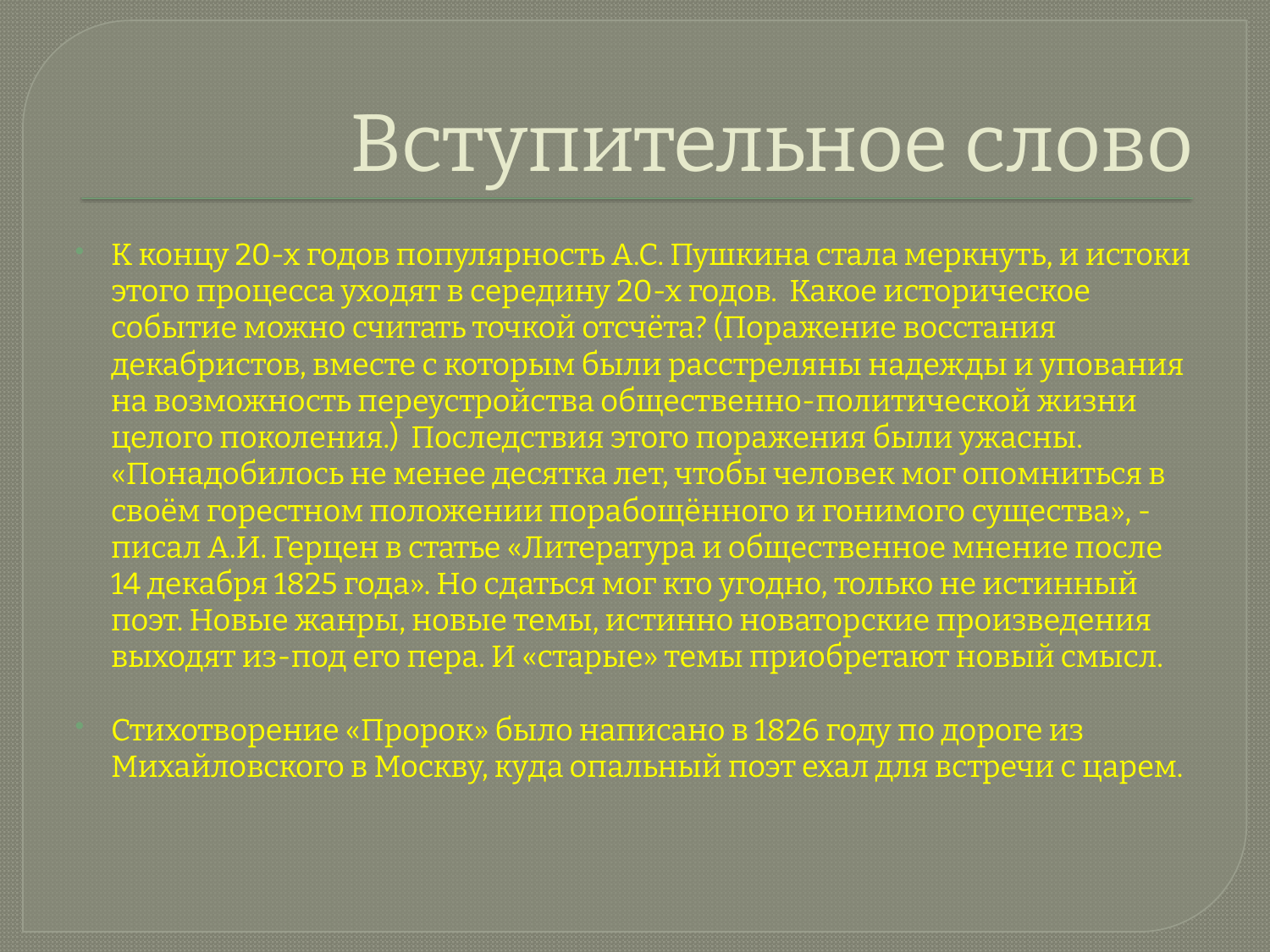

# Вступительное слово
К концу 20-х годов популярность А.С. Пушкина стала меркнуть, и истоки этого процесса уходят в середину 20-х годов.  Какое историческое событие можно считать точкой отсчёта? (Поражение восстания декабристов, вместе с которым были расстреляны надежды и упования на возможность переустройства общественно-политической жизни целого поколения.)  Последствия этого поражения были ужасны. «Понадобилось не менее десятка лет, чтобы человек мог опомниться в своём горестном положении порабощённого и гонимого существа», - писал А.И. Герцен в статье «Литература и общественное мнение после 14 декабря 1825 года». Но сдаться мог кто угодно, только не истинный поэт. Новые жанры, новые темы, истинно новаторские произведения выходят из-под его пера. И «старые» темы приобретают новый смысл.

Стихотворение «Пророк» было написано в 1826 году по дороге из Михайловского в Москву, куда опальный поэт ехал для встречи с царем.